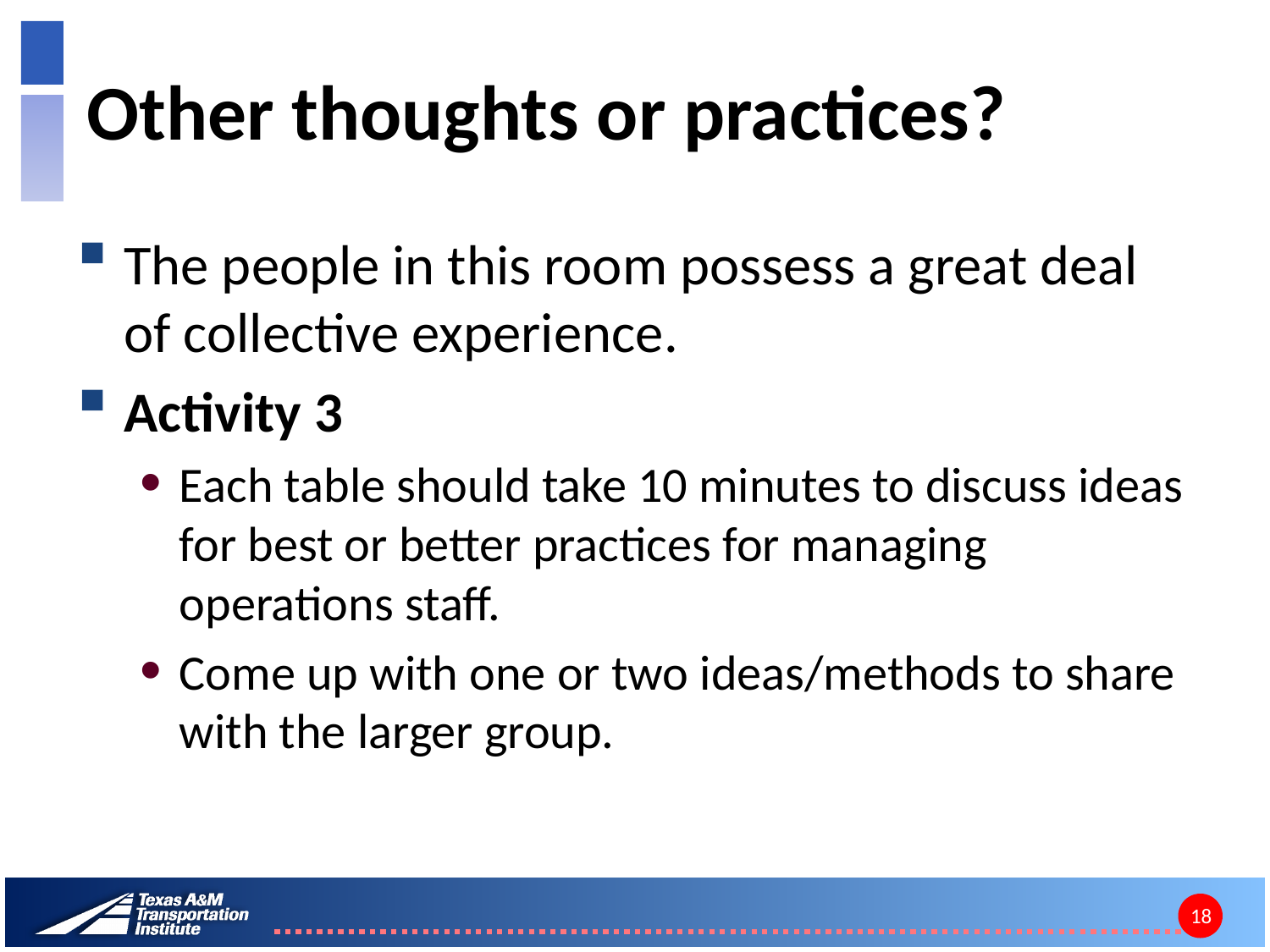

# Other thoughts or practices?
The people in this room possess a great deal of collective experience.
Activity 3
Each table should take 10 minutes to discuss ideas for best or better practices for managing operations staff.
Come up with one or two ideas/methods to share with the larger group.
18